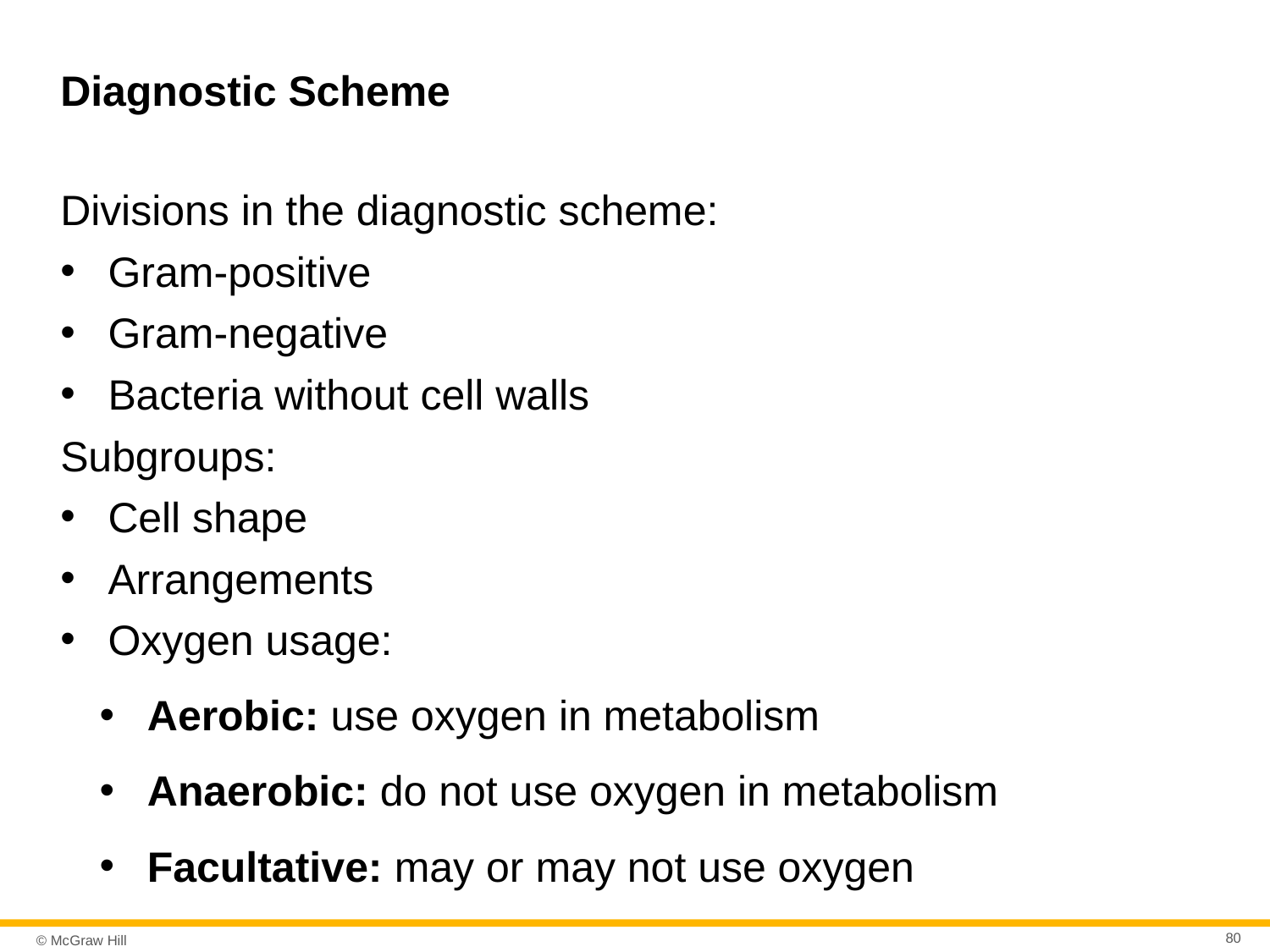

# Diagnostic Scheme
Divisions in the diagnostic scheme:
Gram-positive
Gram-negative
Bacteria without cell walls
Subgroups:
Cell shape
Arrangements
Oxygen usage:
Aerobic: use oxygen in metabolism
Anaerobic: do not use oxygen in metabolism
Facultative: may or may not use oxygen